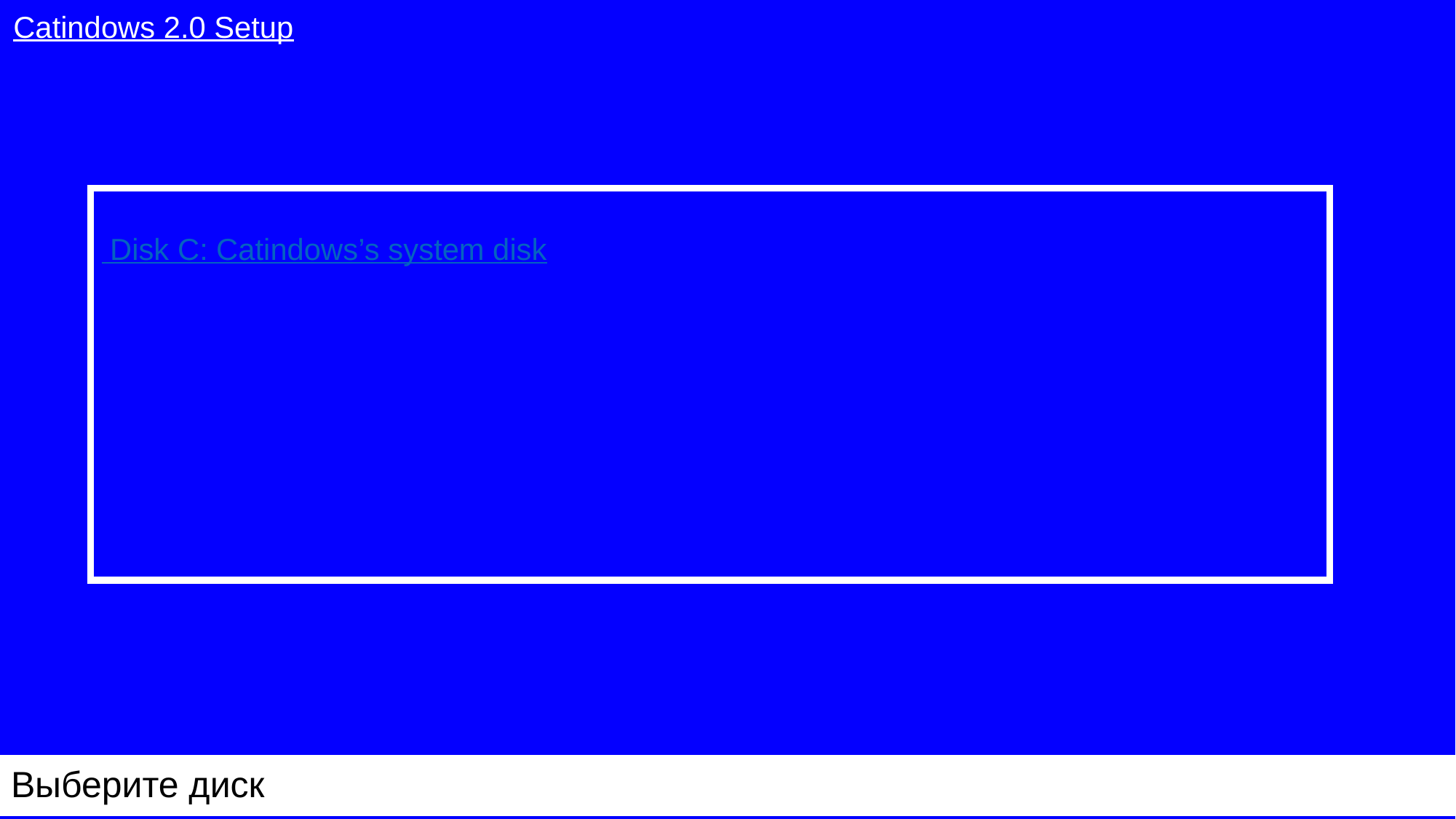

Catindows 2.0 Setup

 Disk C: Catindows’s system disk
Выберите диск